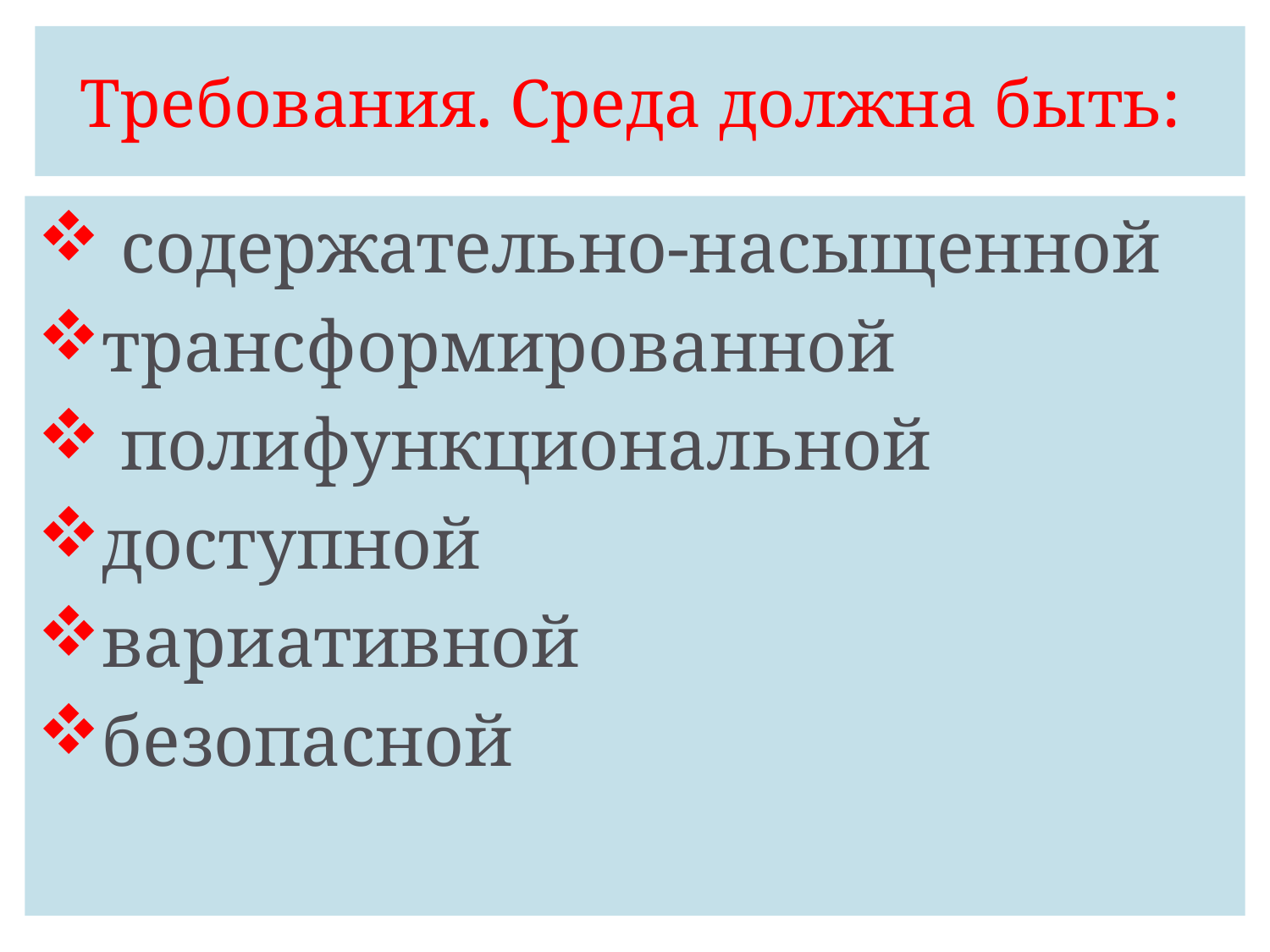

# Требования. Среда должна быть:
 содержательно-насыщенной
трансформированной
 полифункциональной
доступной
вариативной
безопасной